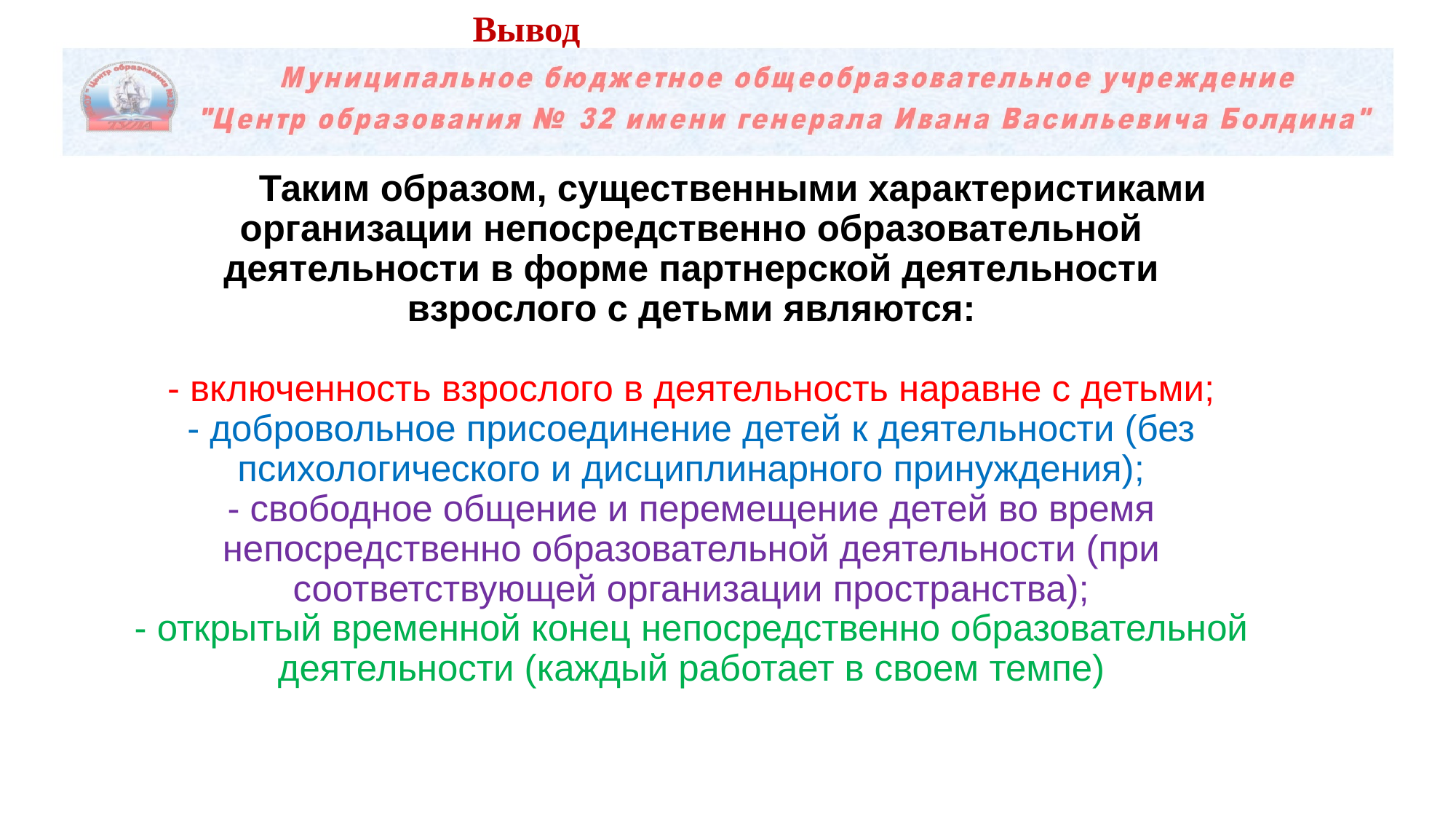

Вывод
# Таким образом, существенными характеристиками организации непосредственно образовательной деятельности в форме партнерской деятельности взрослого с детьми являются: - включенность взрослого в деятельность наравне с детьми; - добровольное присоединение детей к деятельности (без психологического и дисциплинарного принуждения); - свободное общение и перемещение детей во время непосредственно образовательной деятельности (при соответствующей организации пространства); - открытый временной конец непосредственно образовательной деятельности (каждый работает в своем темпе)